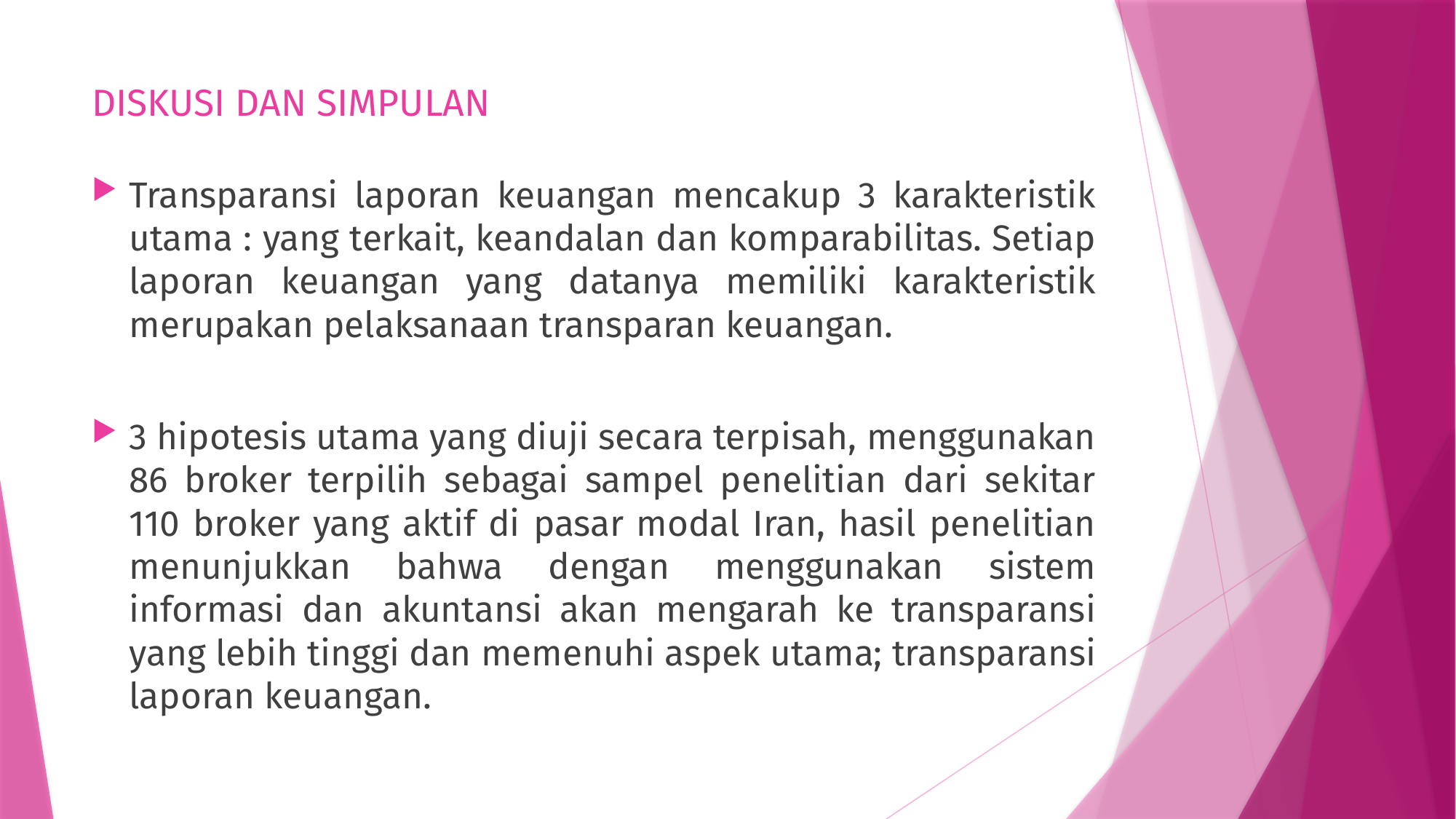

# DISKUSI DAN SIMPULAN
Transparansi laporan keuangan mencakup 3 karakteristik utama : yang terkait, keandalan dan komparabilitas. Setiap laporan keuangan yang datanya memiliki karakteristik merupakan pelaksanaan transparan keuangan.

3 hipotesis utama yang diuji secara terpisah, menggunakan 86 broker terpilih sebagai sampel penelitian dari sekitar 110 broker yang aktif di pasar modal Iran, hasil penelitian menunjukkan bahwa dengan menggunakan sistem informasi dan akuntansi akan mengarah ke transparansi yang lebih tinggi dan memenuhi aspek utama; transparansi laporan keuangan.